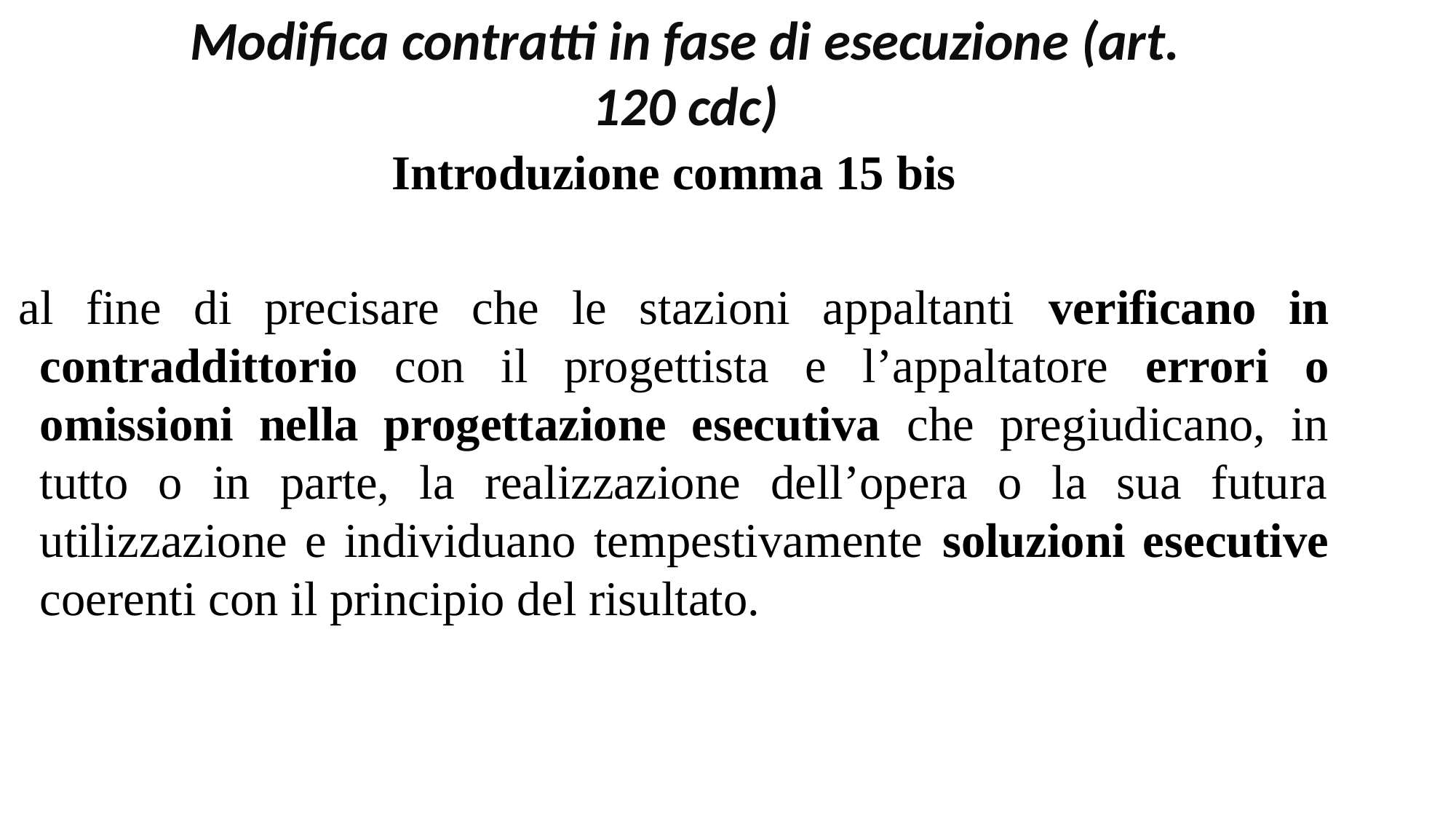

Modifica contratti in fase di esecuzione (art. 120 cdc)
Introduzione comma 15 bis

al fine di precisare che le stazioni appaltanti verificano in contraddittorio con il progettista e l’appaltatore errori o omissioni nella progettazione esecutiva che pregiudicano, in tutto o in parte, la realizzazione dell’opera o la sua futura utilizzazione e individuano tempestivamente soluzioni esecutive coerenti con il principio del risultato.